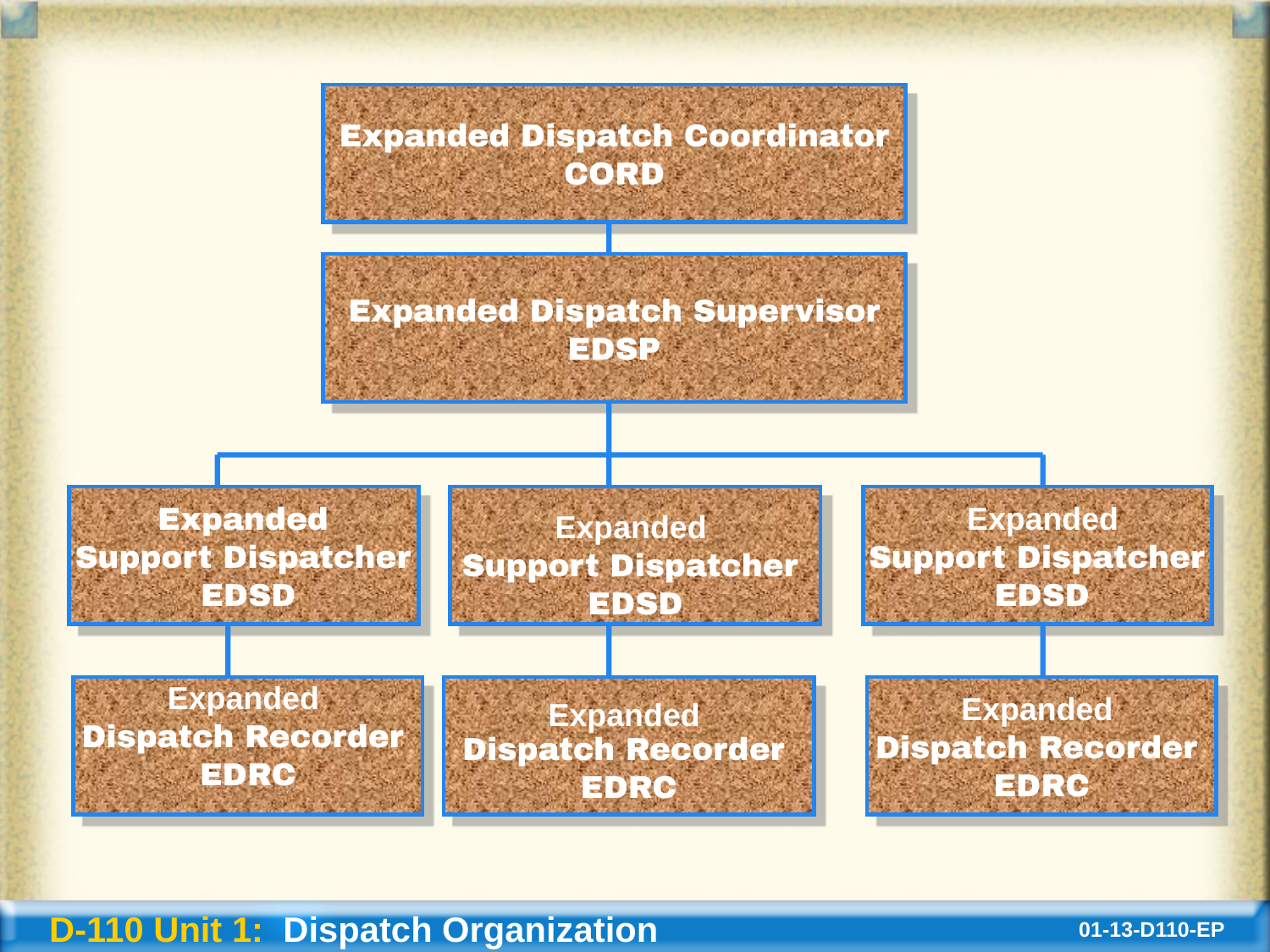

Expanded Dispatch Coordinator
CORD

Expanded Dispatch Supervisor
EDSP

Expanded
Support Dispatcher
EDSD

Expanded
Support Dispatcher
EDSD

 Expanded
Support Dispatcher
EDSD

Expanded
Dispatch Recorder
EDRC

Expanded
Dispatch Recorder
EDRC

Expanded
Dispatch Recorder
EDRC
D-110 Unit 1:  Dispatch Organization